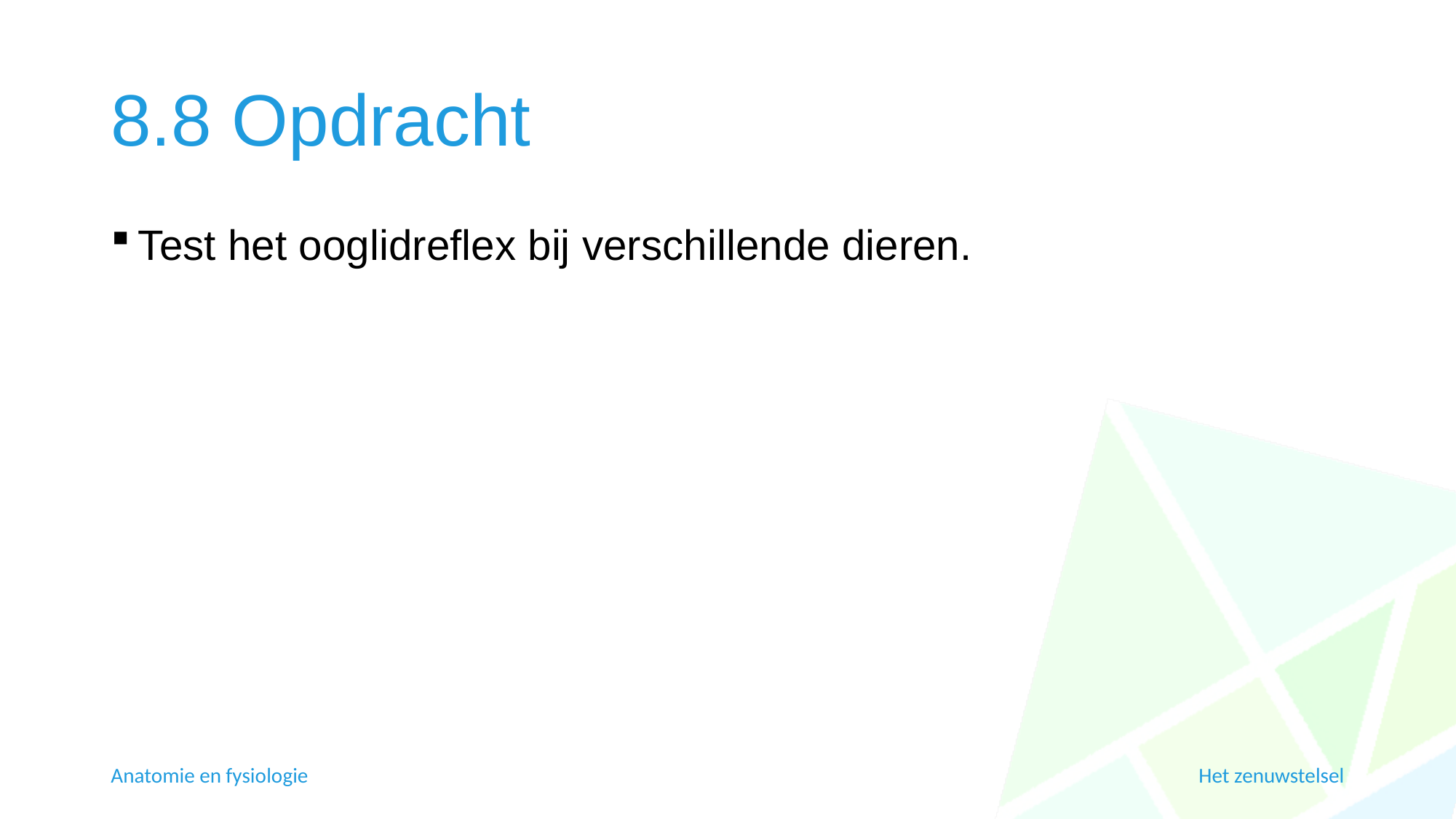

# 8.8 Opdracht
Test het ooglidreflex bij verschillende dieren.
Anatomie en fysiologie
Het zenuwstelsel